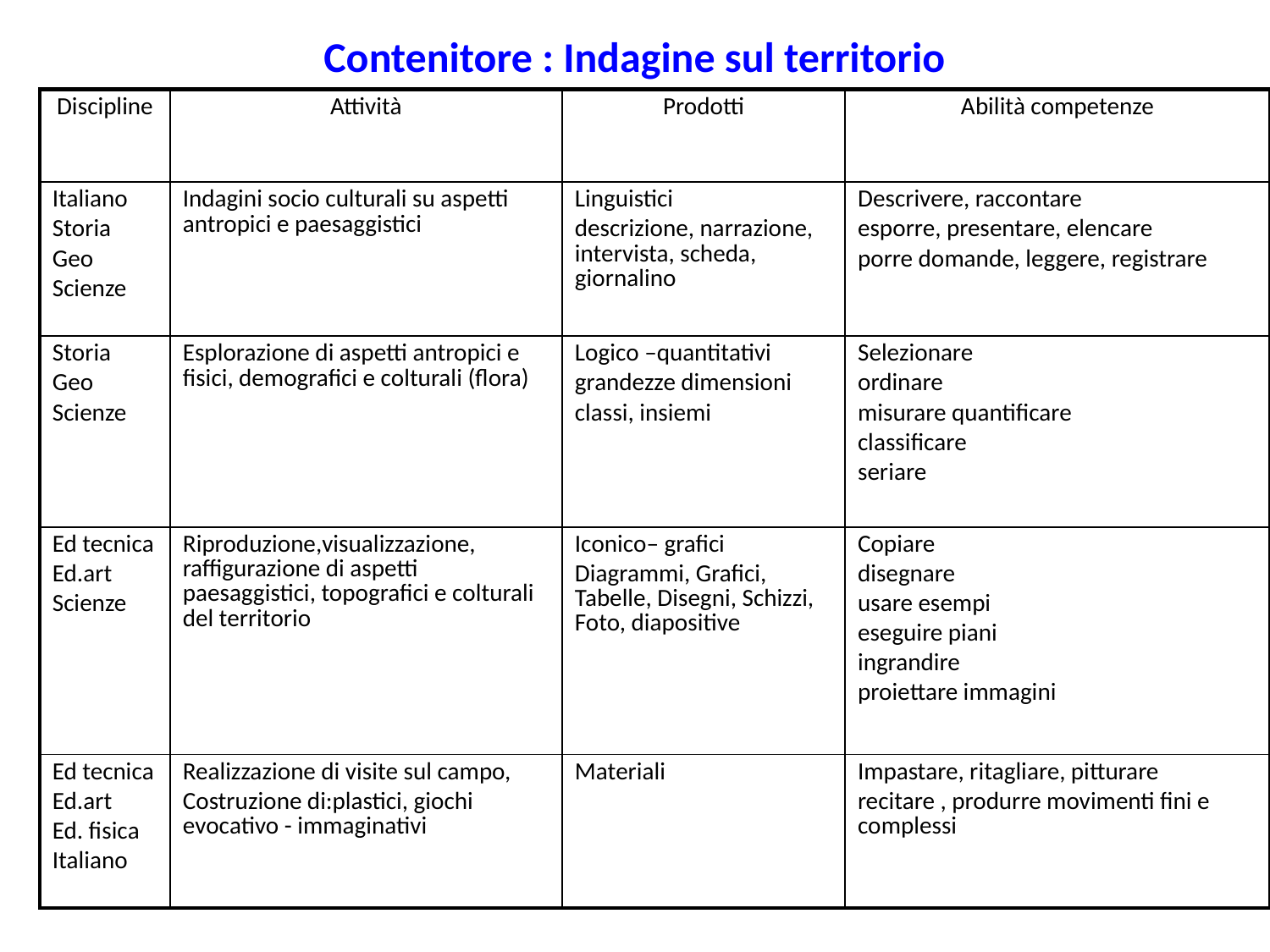

# Contenitore : Indagine sul territorio
| Discipline | Attività | Prodotti | Abilità competenze |
| --- | --- | --- | --- |
| Italiano Storia Geo Scienze | Indagini socio culturali su aspetti antropici e paesaggistici | Linguistici descrizione, narrazione, intervista, scheda, giornalino | Descrivere, raccontare esporre, presentare, elencare porre domande, leggere, registrare |
| Storia Geo Scienze | Esplorazione di aspetti antropici e fisici, demografici e colturali (flora) | Logico –quantitativi grandezze dimensioni classi, insiemi | Selezionare ordinare misurare quantificare classificare seriare |
| Ed tecnica Ed.art Scienze | Riproduzione,visualizzazione, raffigurazione di aspetti paesaggistici, topografici e colturali del territorio | Iconico– grafici Diagrammi, Grafici, Tabelle, Disegni, Schizzi, Foto, diapositive | Copiare disegnare usare esempi eseguire piani ingrandire proiettare immagini |
| Ed tecnica Ed.art Ed. fisica Italiano | Realizzazione di visite sul campo, Costruzione di:plastici, giochi evocativo - immaginativi | Materiali | Impastare, ritagliare, pitturare recitare , produrre movimenti fini e complessi |